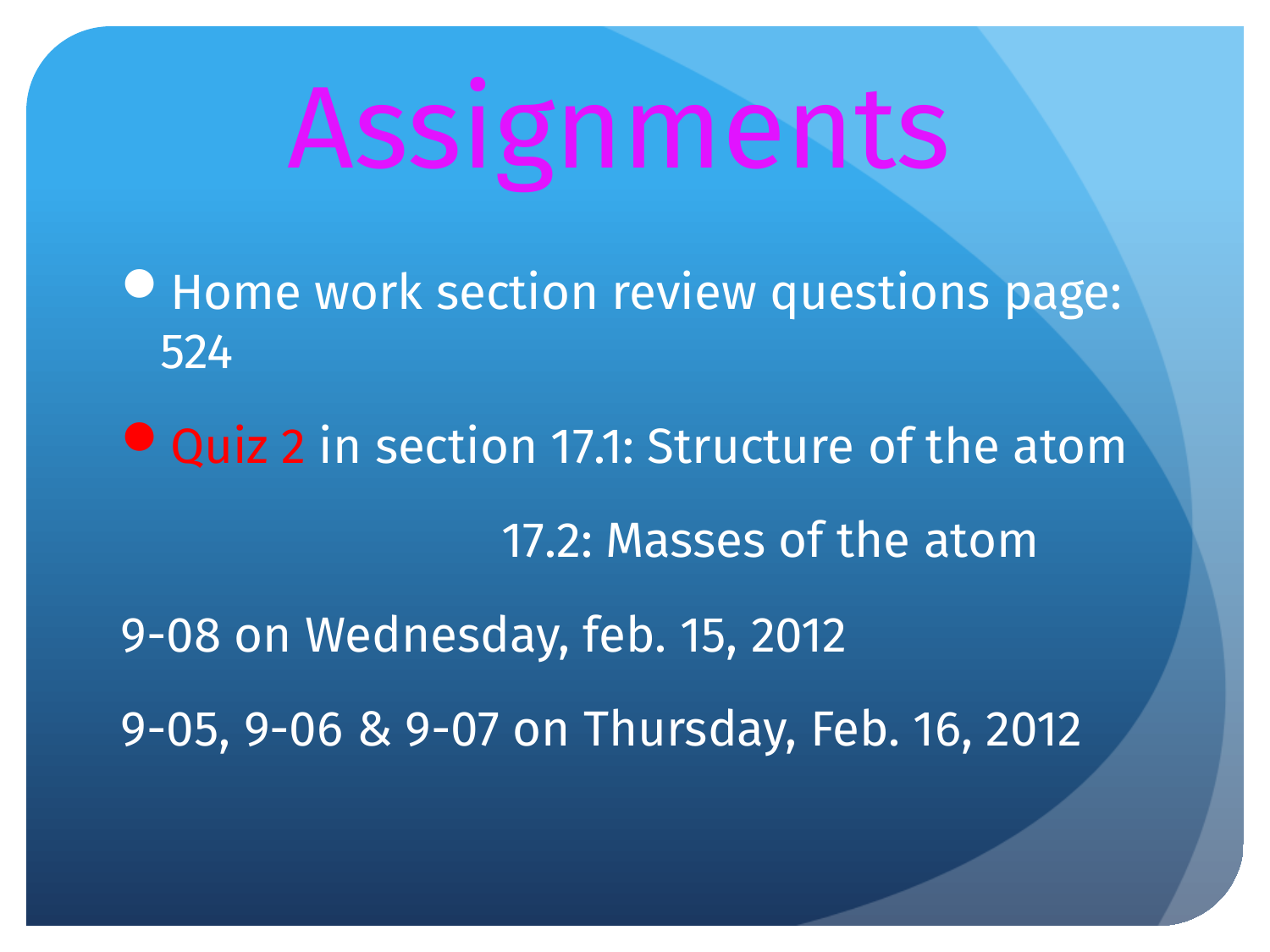

# Assignments
Home work section review questions page: 524
Quiz 2 in section 17.1: Structure of the atom
                             17.2: Masses of the atom
9-08 on Wednesday, feb. 15, 2012
9-05, 9-06 & 9-07 on Thursday, Feb. 16, 2012